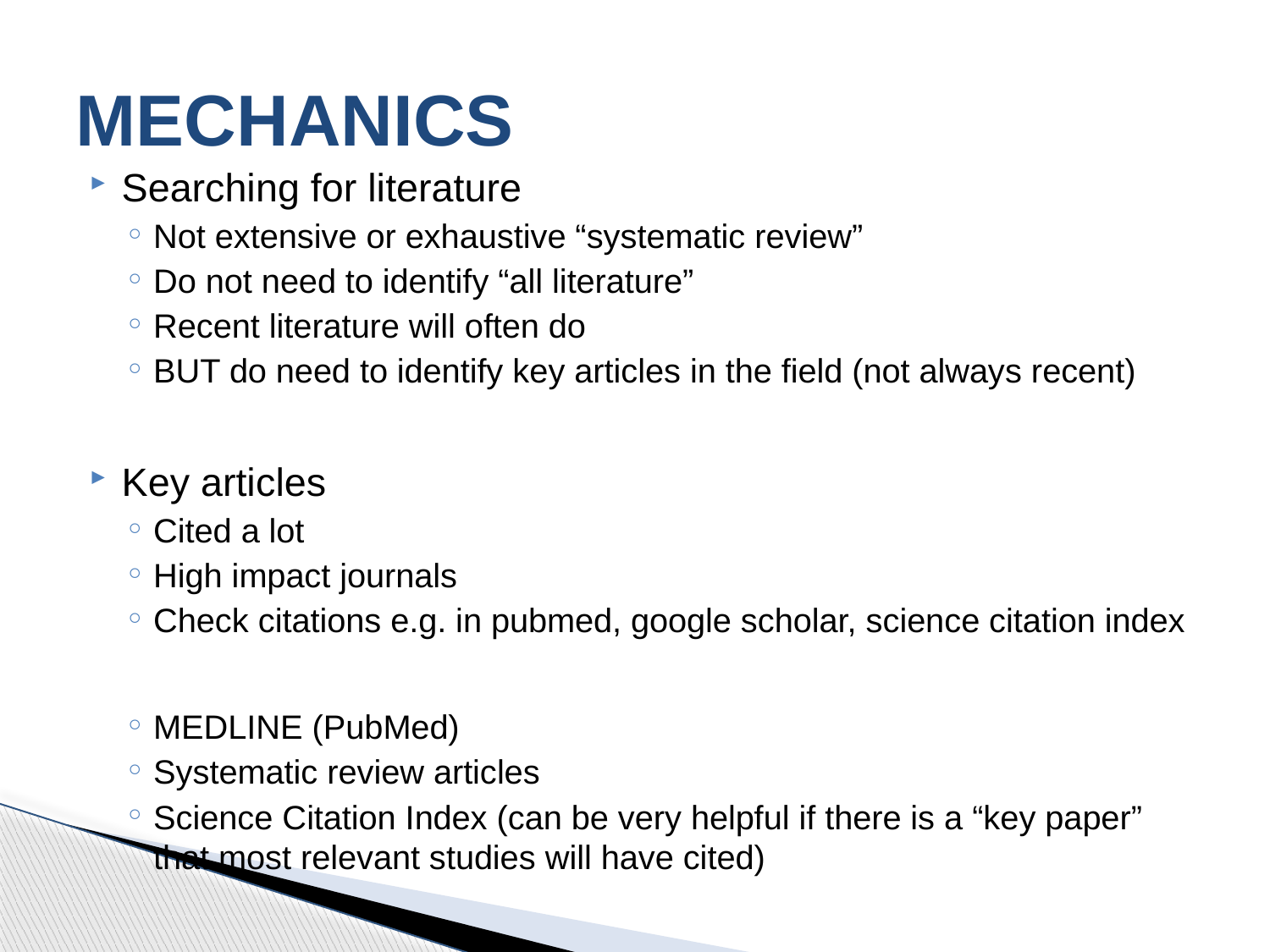

# MECHANICS
Searching for literature
Not extensive or exhaustive “systematic review”
Do not need to identify “all literature”
Recent literature will often do
BUT do need to identify key articles in the field (not always recent)

Key articles
Cited a lot
High impact journals
Check citations e.g. in pubmed, google scholar, science citation index

MEDLINE (PubMed)
Systematic review articles
Science Citation Index (can be very helpful if there is a “key paper” that most relevant studies will have cited)